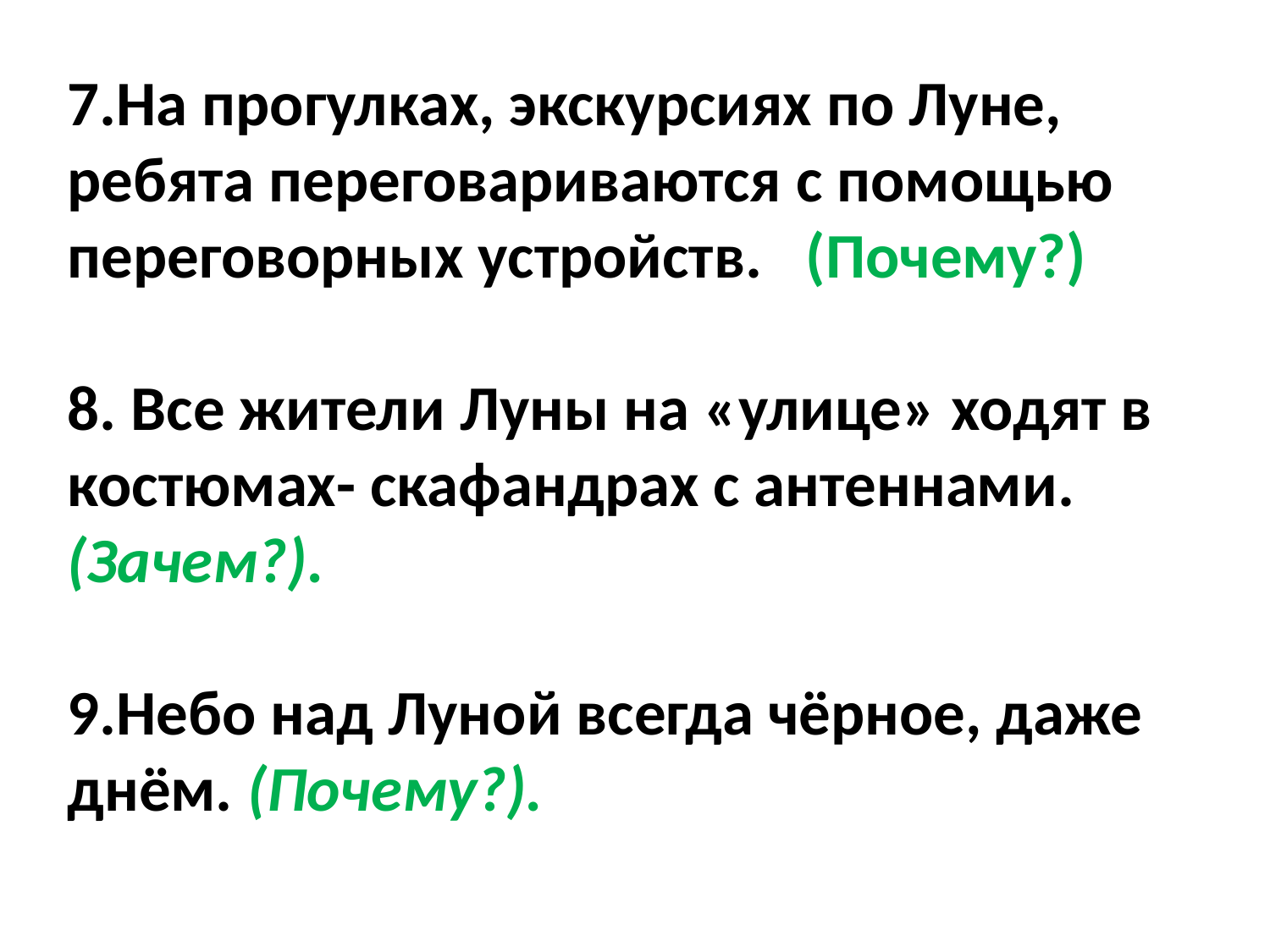

7.На прогулках, экскурсиях по Луне, ребята переговариваются с помощью переговорных устройств.   (Почему?)

8. Все жители Луны на «улице» ходят в костюмах- скафандрах с антеннами. (Зачем?).

9.Небо над Луной всегда чёрное, даже днём. (Почему?).